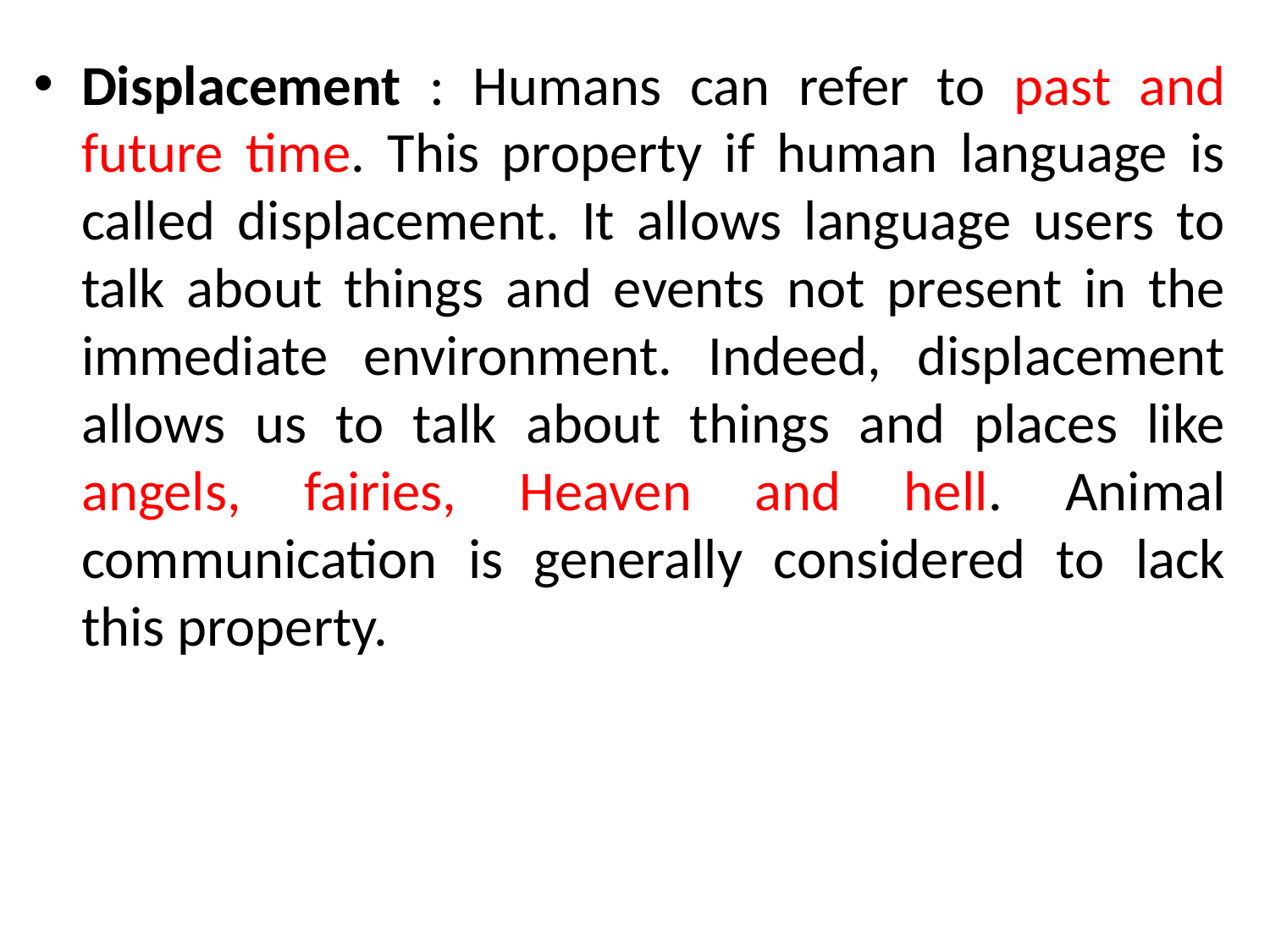

Displacement : Humans can refer to past and future time. This property if human language is called displacement. It allows language users to talk about things and events not present in the immediate environment. Indeed, displacement allows us to talk about things and places like angels, fairies, Heaven and hell. Animal communication is generally considered to lack this property.